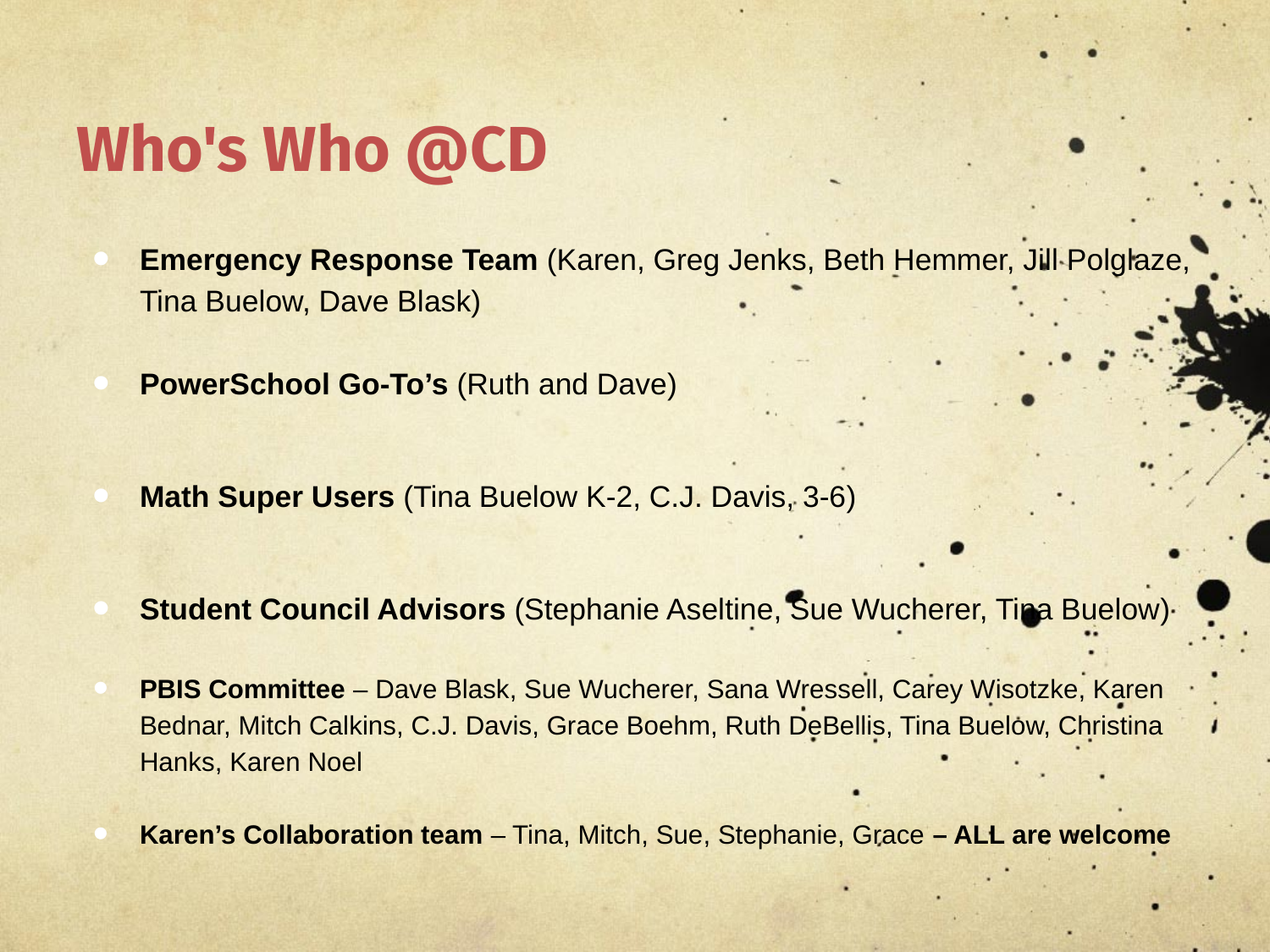

# Who's Who @CD
Emergency Response Team (Karen, Greg Jenks, Beth Hemmer, Jill Polglaze, Tina Buelow, Dave Blask)

PowerSchool Go-To’s (Ruth and Dave)

Math Super Users (Tina Buelow K-2, C.J. Davis, 3-6)

Student Council Advisors (Stephanie Aseltine, Sue Wucherer, Tina Buelow)

PBIS Committee – Dave Blask, Sue Wucherer, Sana Wressell, Carey Wisotzke, Karen Bednar, Mitch Calkins, C.J. Davis, Grace Boehm, Ruth DeBellis, Tina Buelow, Christina Hanks, Karen Noel

Karen’s Collaboration team – Tina, Mitch, Sue, Stephanie, Grace – ALL are welcome